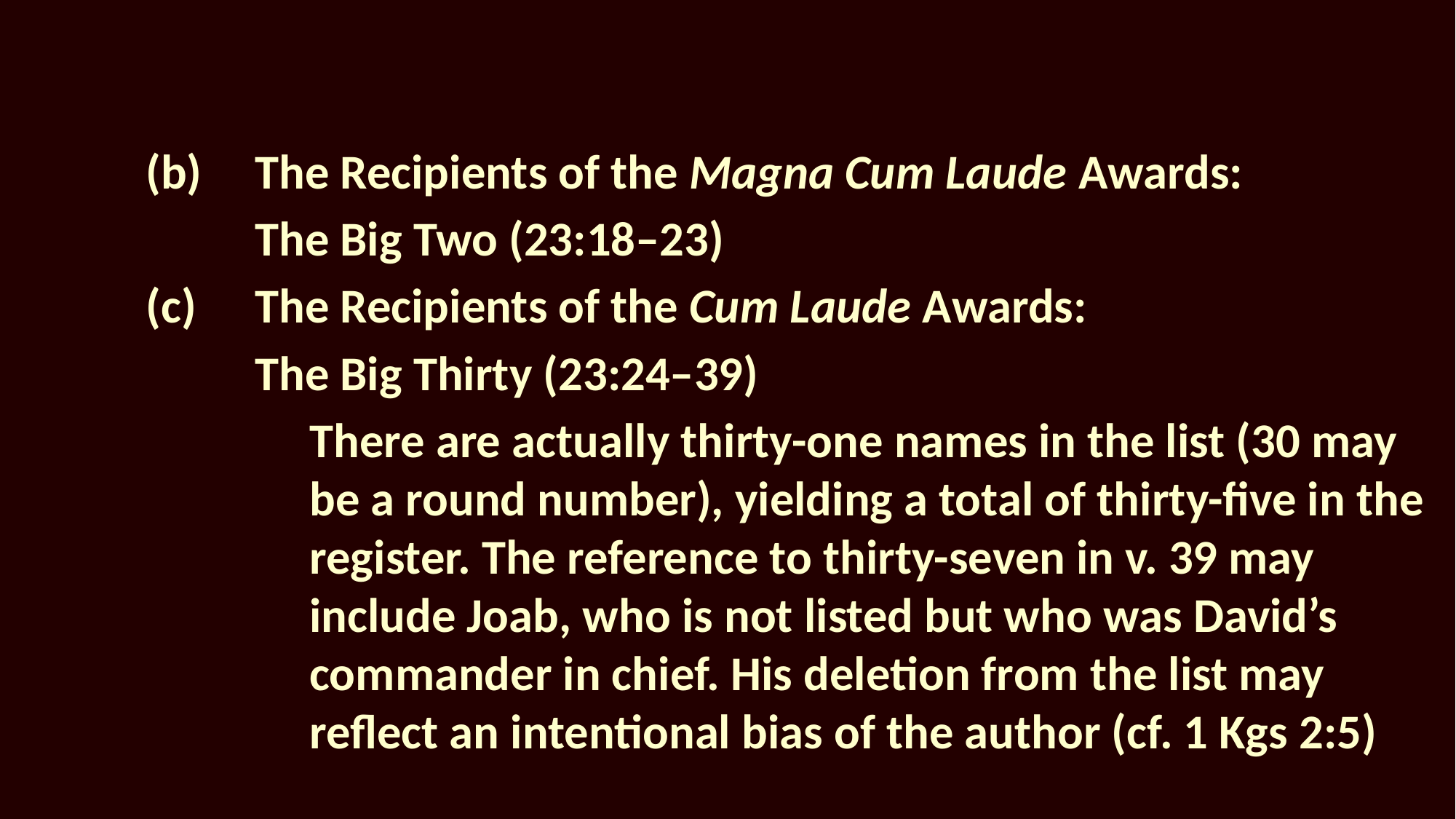

(b)	The Recipients of the Magna Cum Laude Awards:
		The Big Two (23:18–23)
	(c)	The Recipients of the Cum Laude Awards:
		The Big Thirty (23:24–39)
	There are actually thirty-one names in the list (30 may be a round number), yielding a total of thirty-five in the register. The reference to thirty-seven in v. 39 may include Joab, who is not listed but who was David’s commander in chief. His deletion from the list may reflect an intentional bias of the author (cf. 1 Kgs 2:5)

		(5)	The Purchase of the Threshing Floor of Araunah (24:1–25)
The purchase of this piece of property, which will become the site for the Temple (2 Chron 3:1), is tied to another lapse in David’s career, the numbering of the people. Although such censuses were taken for personal prideful reasons (to quantify one’s own power, cf. v. 9), the narrator places the responsibility squarely on the shoulders of YHWH. The Chronicler, for whom this event has much greater significance (1 Chronicles will attribute the census to Satan. One recognizes in the Chronicler an increasing tendency to associate evil with Satan (cf. Job). The divine and satanic roles are not contradictory but complementary. But this still raises the question: How can God incite David to number the people and then punish him for it? The Chronicler offers one explanation. The fact is the reason for God’s anger is not given. Does the author assume his readers know the story? Could it be that with the rise of David’s power the nation itself had developed an arrogant disposition? From the silence of the author on the issue, it is apparent that the results of the census (the purchase of the threshing floor) are more important that human causation. In any case, in v. 17, David displays his Moses–like magnanimity in interceding for the people and taking personal responsibility for the sin.
	e.	The Appointment of Solomon as David’s Successor (1 Kgs 1:1–2:11)
		(1)	The Crisis (1:1–10)
				This is presented as a continuation of the family troubles dealt with earlier (v. 6)
			(a)	The Context of the Crisis (1:1–4)
			(b)	The Nature of the Crisis (1:5–10)
		(2)	The Responses to the Crisis (1:11–37)
			(a)	The Intervention of Nathan (1:11–27)
				•	His Indirect Challenge to David (1:11–21)
					*	His Challenge to Bathsheba (1:11–14)
					*	Bathsheba’s Response (1:15–21)
				•	His Direct Challenge to David (1:22–27)
			(b)	The Reaction of David (1:28–37)
				•	His Reassurance for Bathsheba (cf. 2 Sam 12:24) (1:28–31)
				•	His Instructions for His Confidants (1:32–35)
			(c)	The Blessing of Benaiah (	1:36–37)
		(3)	The Resolution of the Crisis (1:38–53)
			(a)	The Anointing of Solomon (1:38–40)
			(b)	The Reaction of Adonijah (1:41–50)
			(c)	The Response of Solomon (1:51–53
(4)	David’s Charge to Solomon (2:1–9)
Elements:
			(a)	A challenge to keep the covenant of Moses.
			(b)	A reminder of the Davidic covenant.
			(c)	A charge to settle old scores.
		(5)	The Notice of David’s Death (	2:10–11)